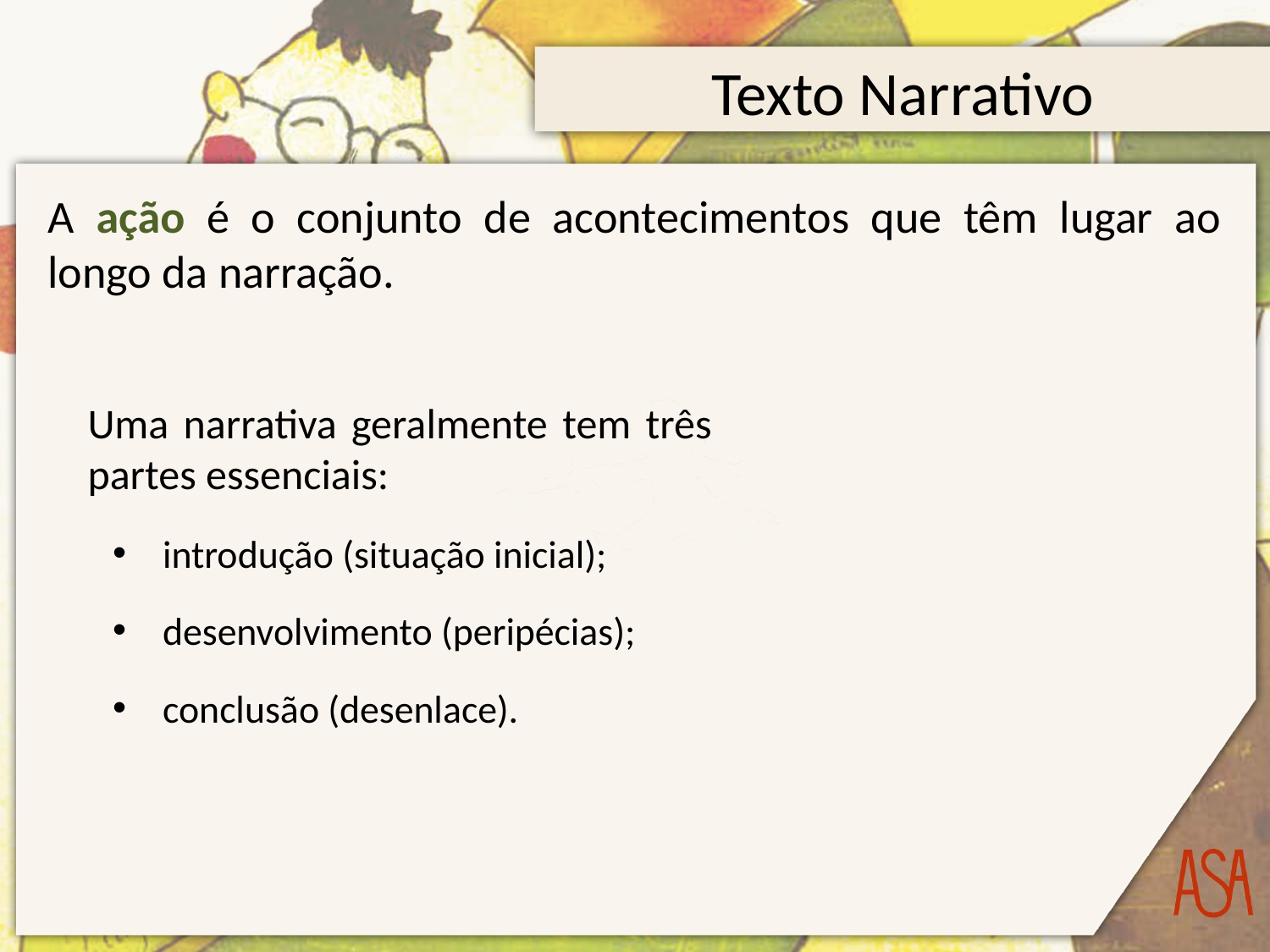

# Texto Narrativo
A ação é o conjunto de acontecimentos que têm lugar ao longo da narração.
Uma narrativa geralmente tem três partes essenciais:
introdução (situação inicial);
desenvolvimento (peripécias);
conclusão (desenlace).